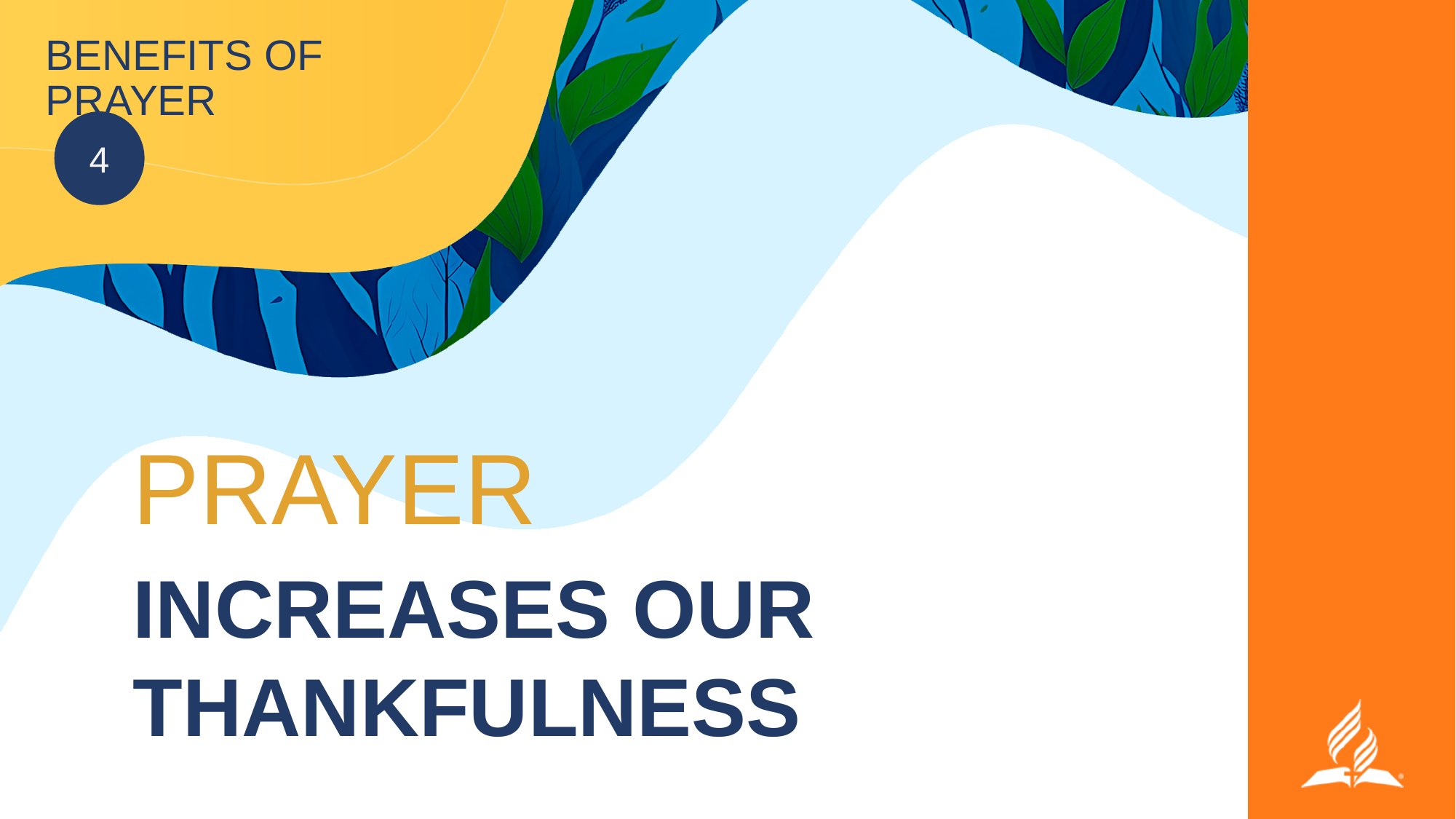

# BENEFITS OF PRAYER
4
PRAYER
INCREASES OUR THANKFULNESS